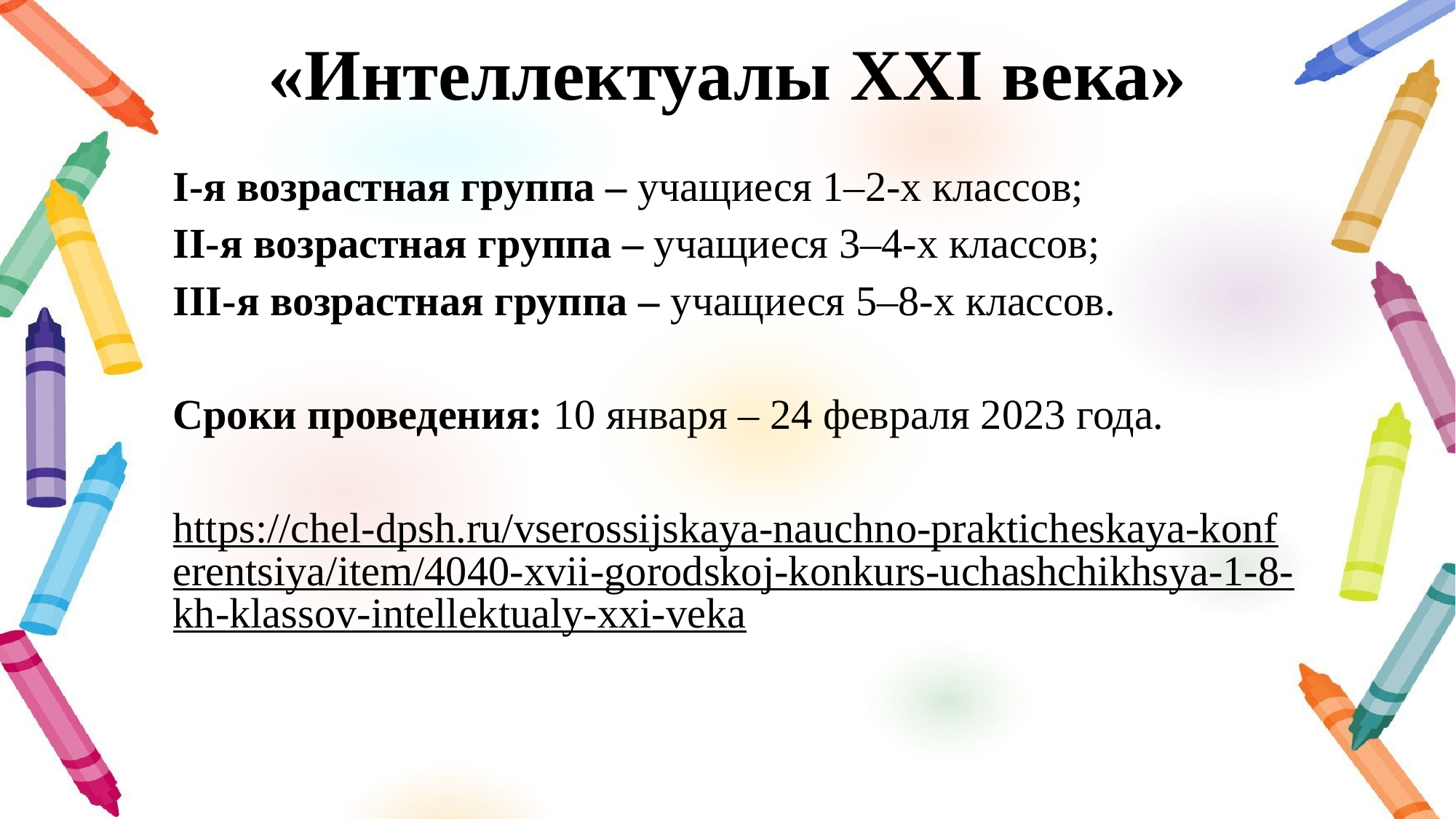

# «Интеллектуалы XXI века»
I-я возрастная группа – учащиеся 1–2-х классов;
II-я возрастная группа – учащиеся 3–4-х классов;
III-я возрастная группа – учащиеся 5–8-х классов.

Сроки проведения: 10 января – 24 февраля 2023 года.

https://chel-dpsh.ru/vserossijskaya-nauchno-prakticheskaya-konferentsiya/item/4040-xvii-gorodskoj-konkurs-uchashchikhsya-1-8-kh-klassov-intellektualy-xxi-veka